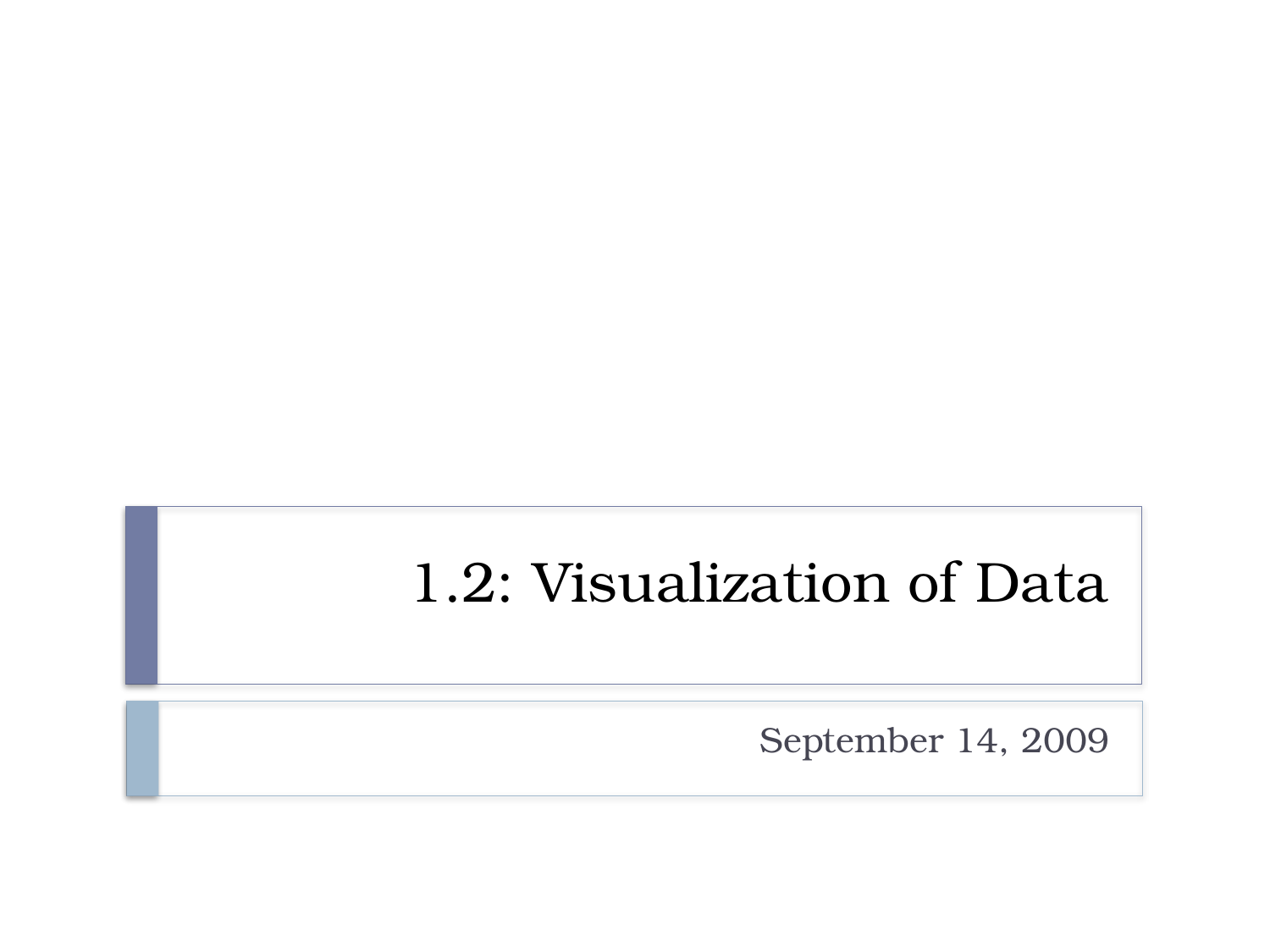

# 1.2: Visualization of Data
September 14, 2009